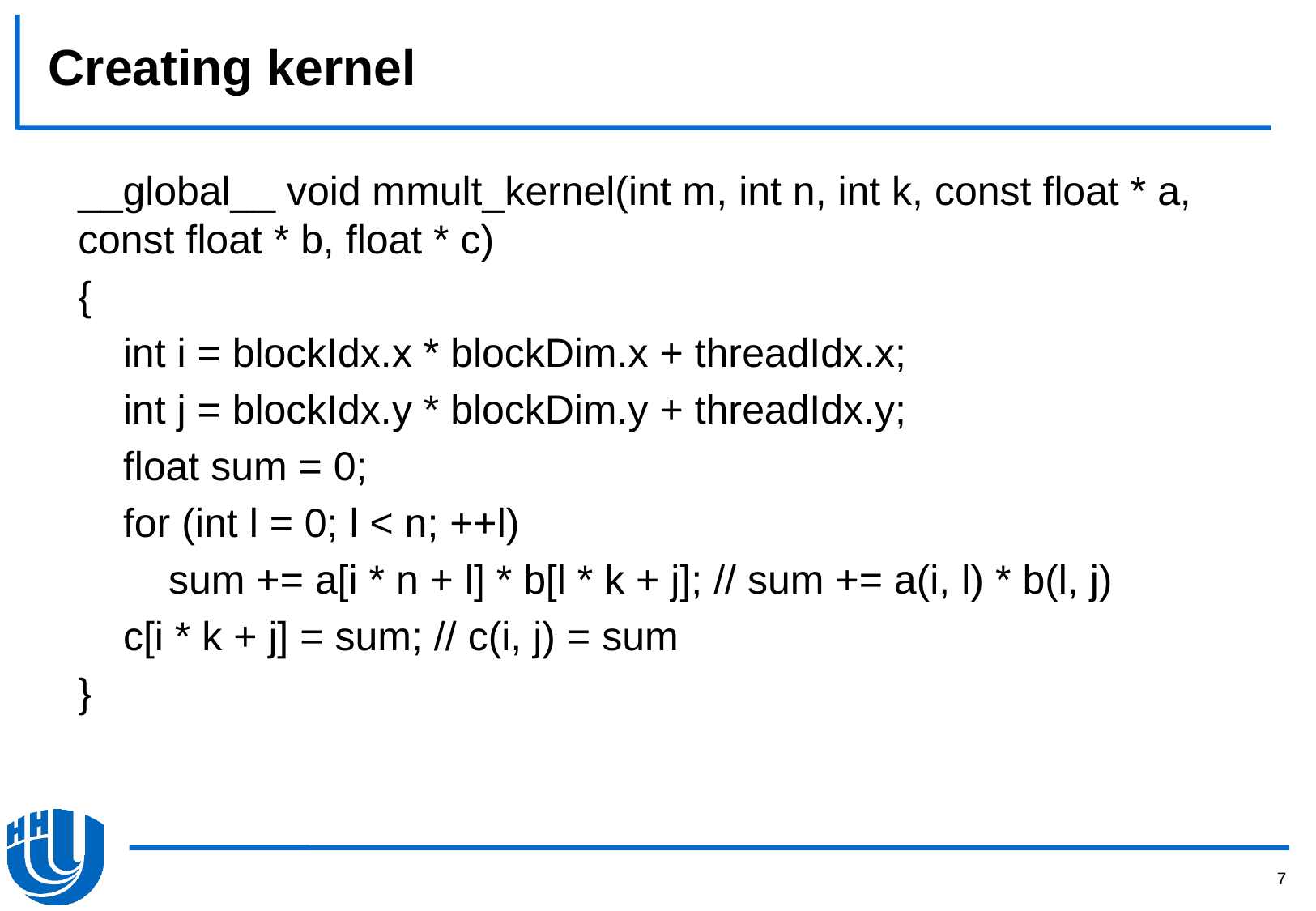

# Creating kernel
__global__ void mmult_kernel(int m, int n, int k, const float * a, const float * b, float * c)
{
    int i = blockIdx.x * blockDim.x + threadIdx.x;
    int j = blockIdx.y * blockDim.y + threadIdx.y;
    float sum = 0;
    for (int l = 0; l < n; ++l)
        sum += a[i * n + l] * b[l * k + j]; // sum += a(i, l) * b(l, j)
    c[i * k + j] = sum; // c(i, j) = sum
}
7